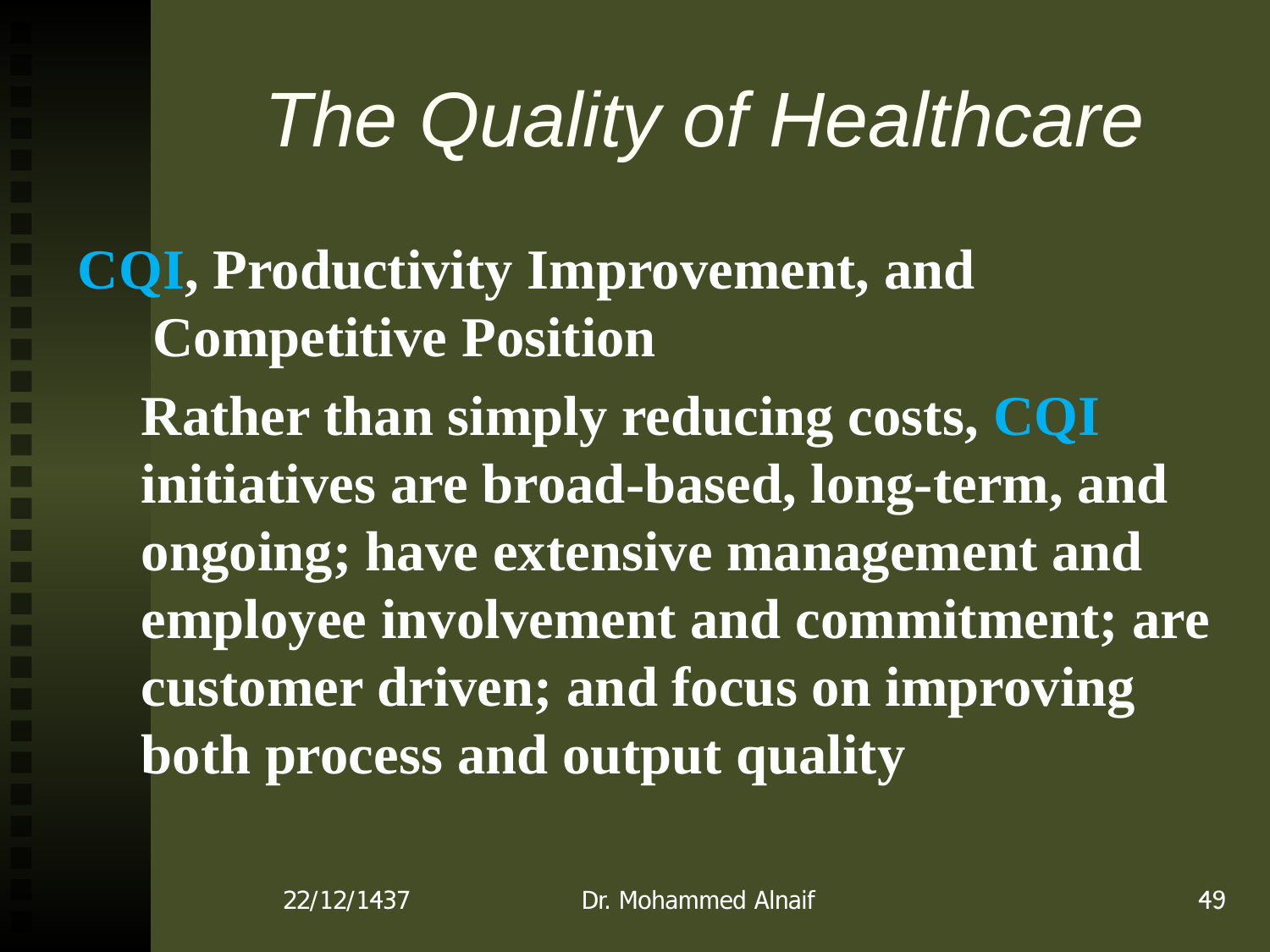

# The Quality of Healthcare
CQI, Productivity Improvement, and Competitive Position
Rather than simply reducing costs, CQI initiatives are broad-based, long-term, and ongoing; have extensive management and employee involvement and commitment; are customer driven; and focus on improving both process and output quality
22/12/1437
Dr. Mohammed Alnaif
49